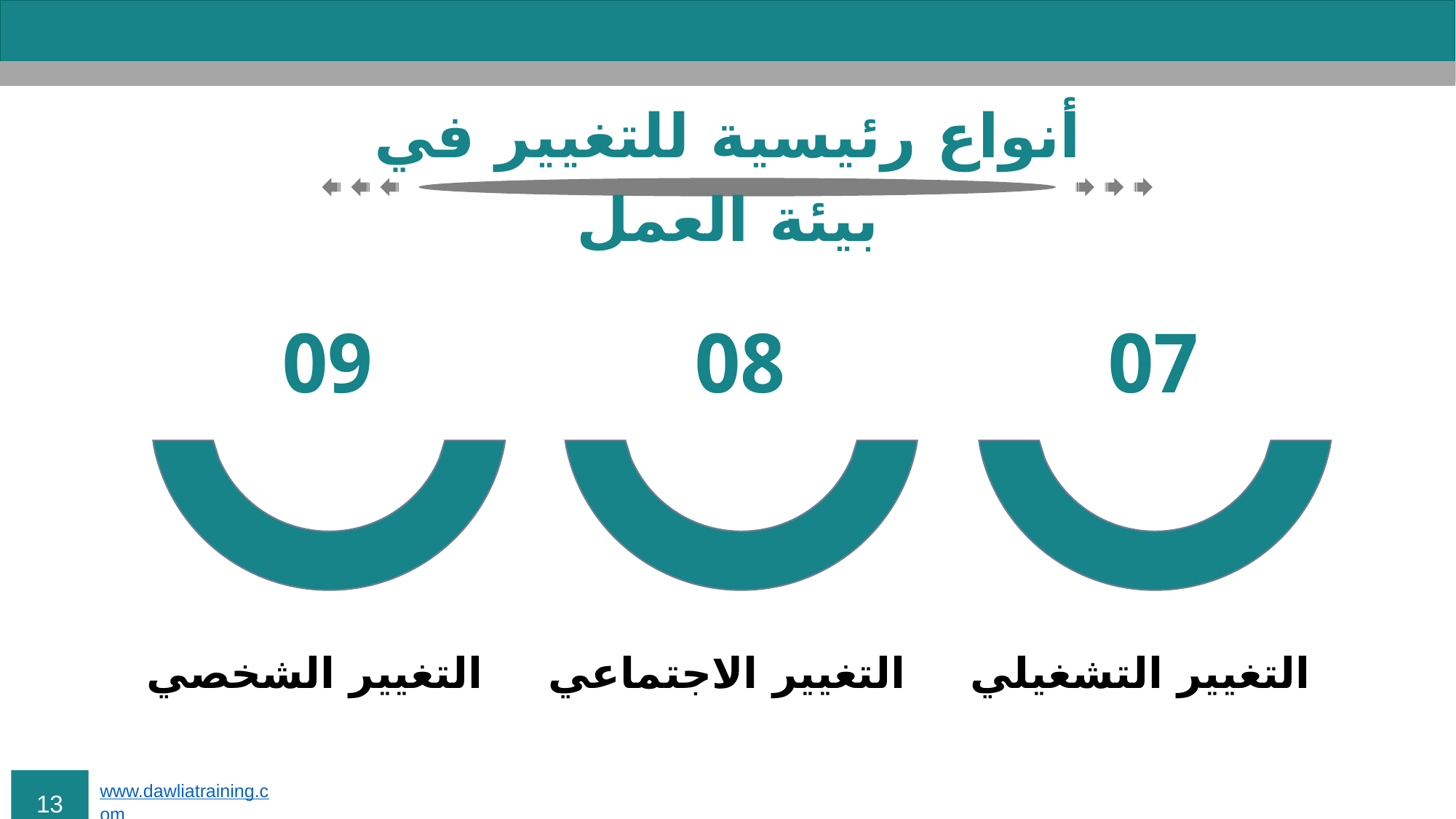

أنواع رئيسية للتغيير في بيئة العمل

09

التغيير الشخصي
08

التغيير الاجتماعي
07

التغيير التشغيلي
www.dawliatraining.com